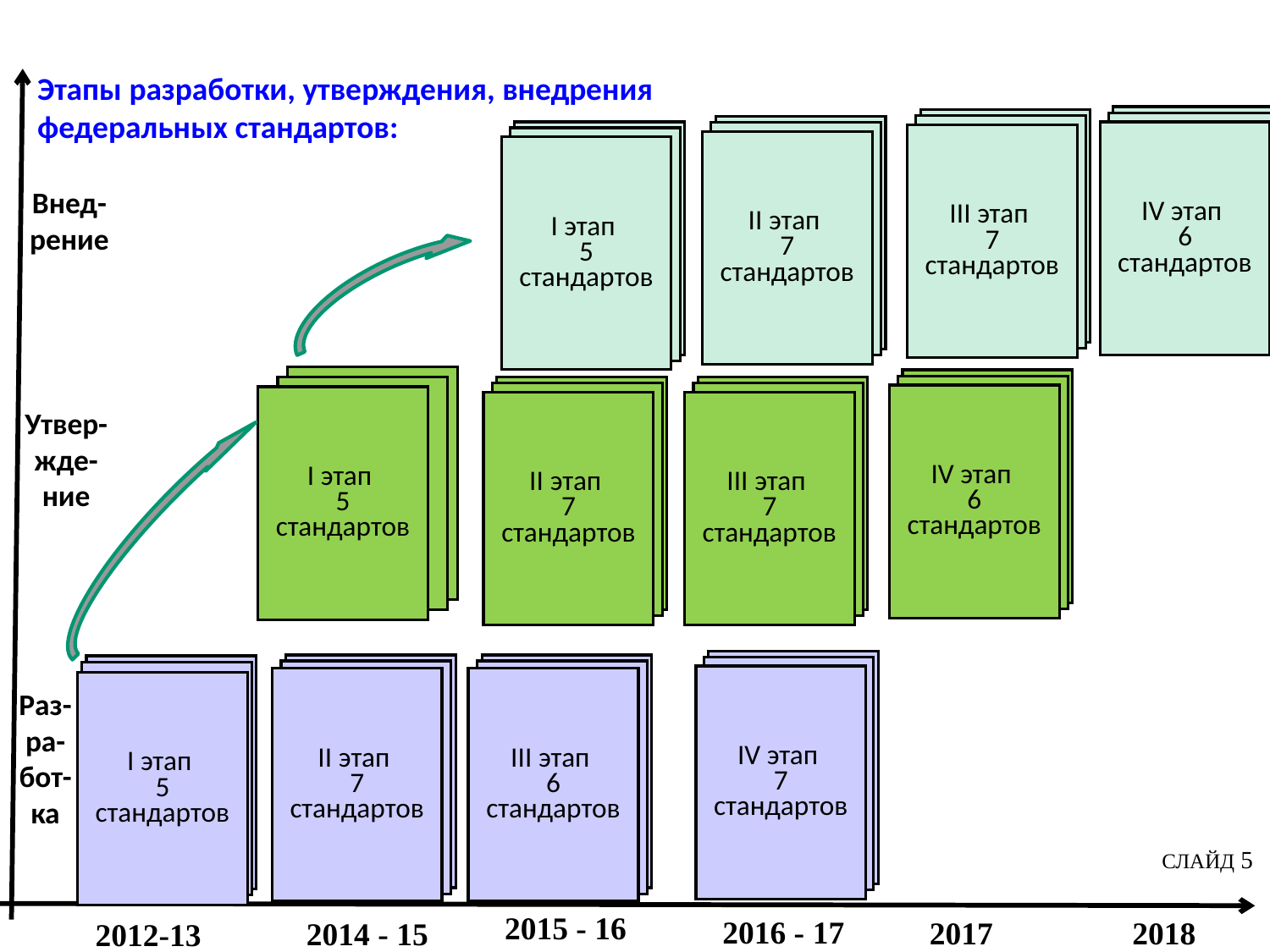

Этапы разработки, утверждения, внедрения
федеральных стандартов:
Внед-рение

IV этап
6 стандартов

III этап
7 стандартов

II этап
7 стандартов
I этап
5 стандартов

Утвер-жде-ние

IV этап
6 стандартов
I этап
5 стандартов
II этап
7 стандартов
III этап
7 стандартов

Раз-ра-бот-ка

IV этап
7 стандартов
II этап
7 стандартов
III этап
6 стандартов
I этап
5 стандартов
СЛАЙД 5
2015 - 16
2016 - 17
2014 - 15
2017
2018
2012-13